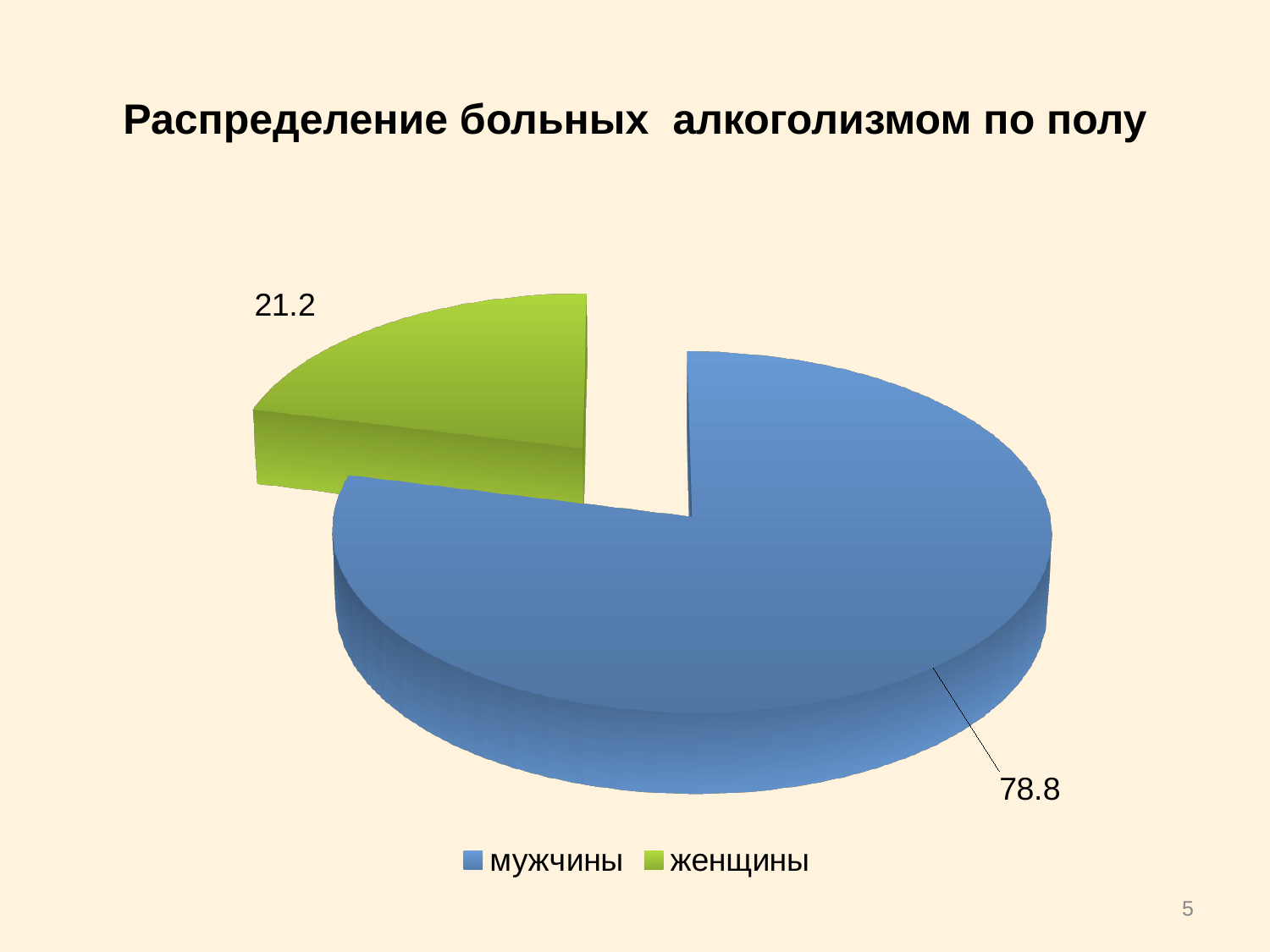

# Распределение больных  алкоголизмом по полу

[unsupported chart]

5